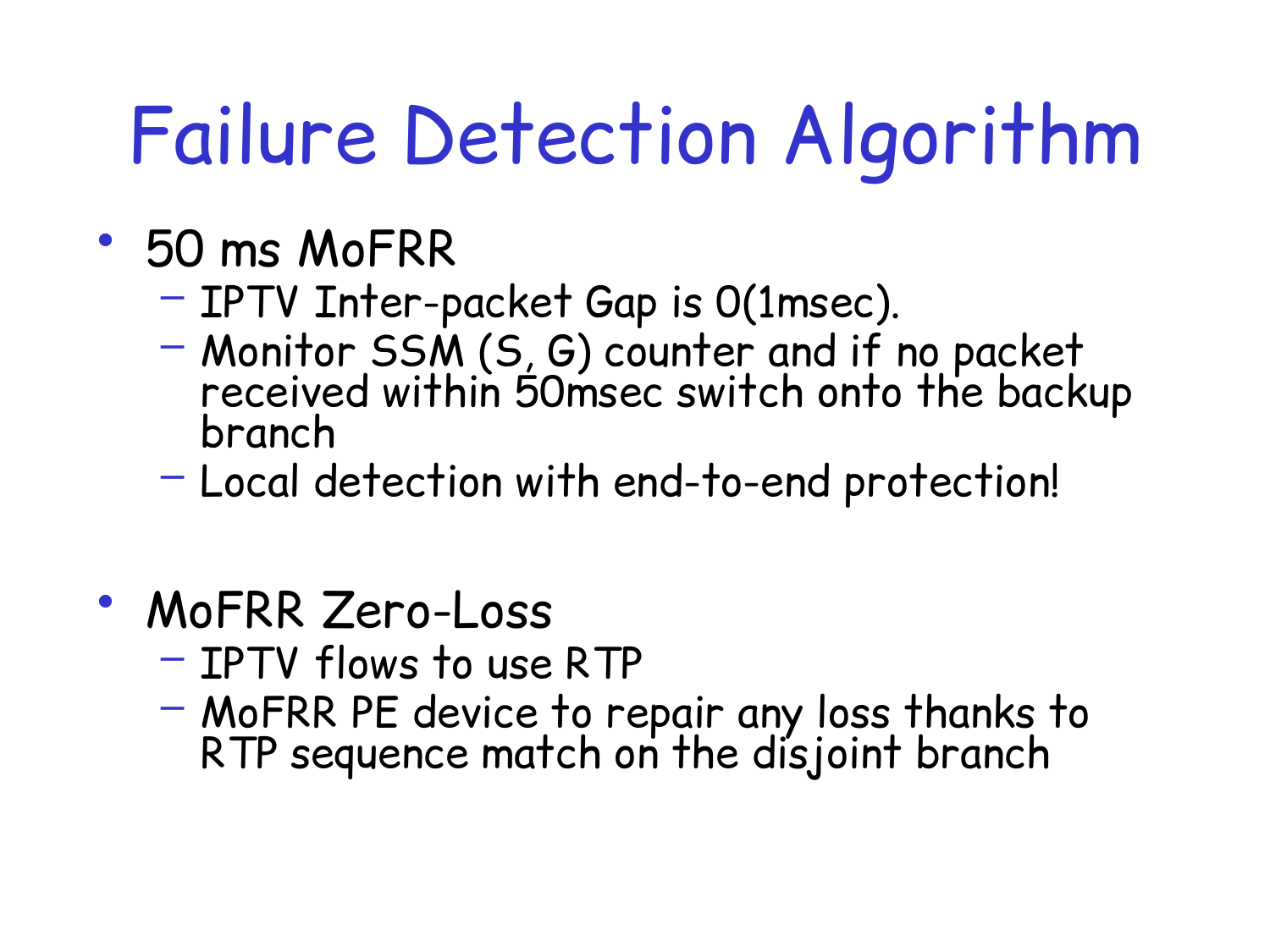

# Failure Detection Algorithm
50 ms MoFRR
IPTV Inter-packet Gap is 0(1msec).
Monitor SSM (S, G) counter and if no packet received within 50msec switch onto the backup branch
Local detection with end-to-end protection!

MoFRR Zero-Loss
IPTV flows to use RTP
MoFRR PE device to repair any loss thanks to RTP sequence match on the disjoint branch